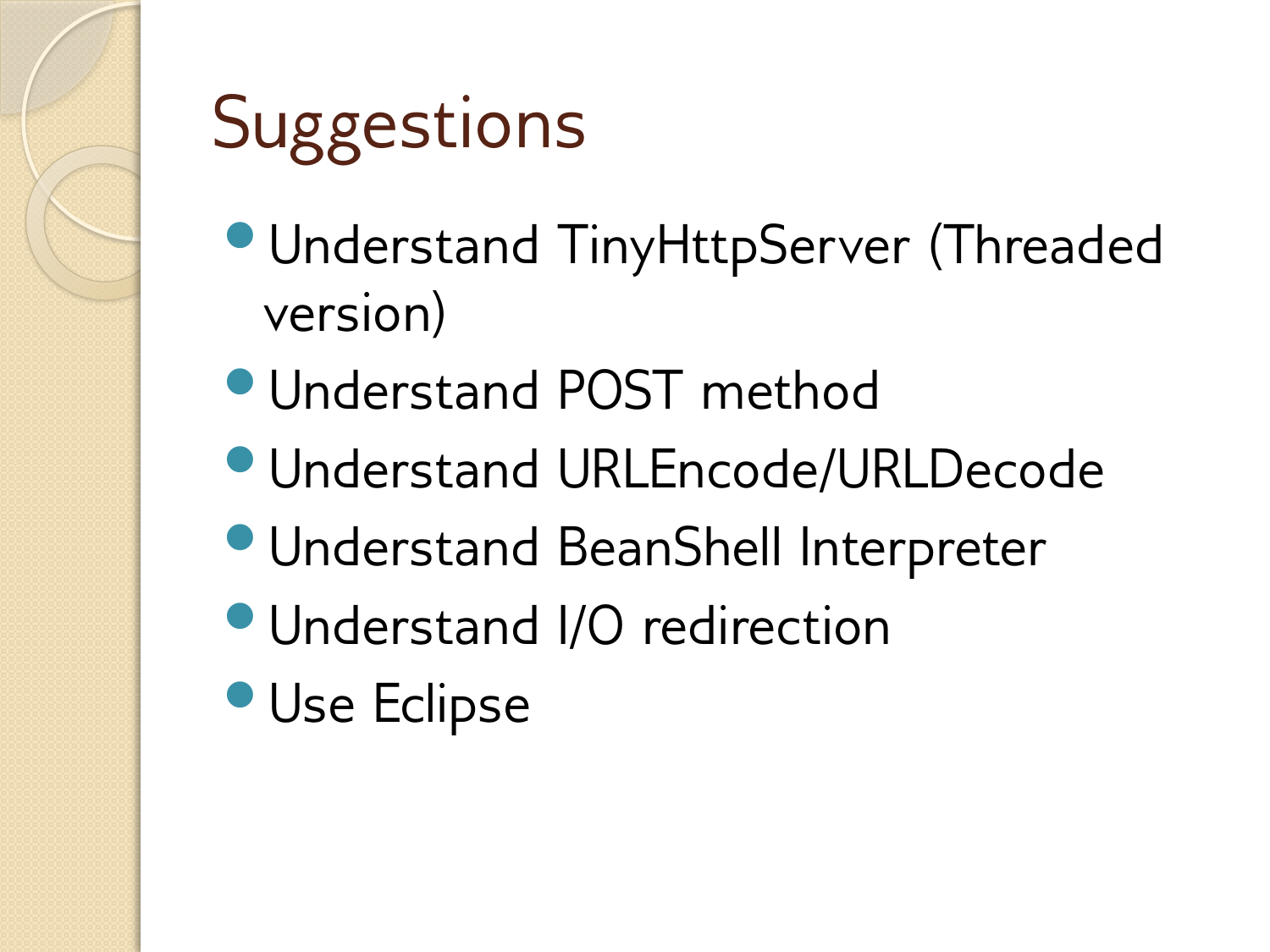

# Suggestions
Understand TinyHttpServer (Threaded version)
Understand POST method
Understand URLEncode/URLDecode
Understand BeanShell Interpreter
Understand I/O redirection
Use Eclipse